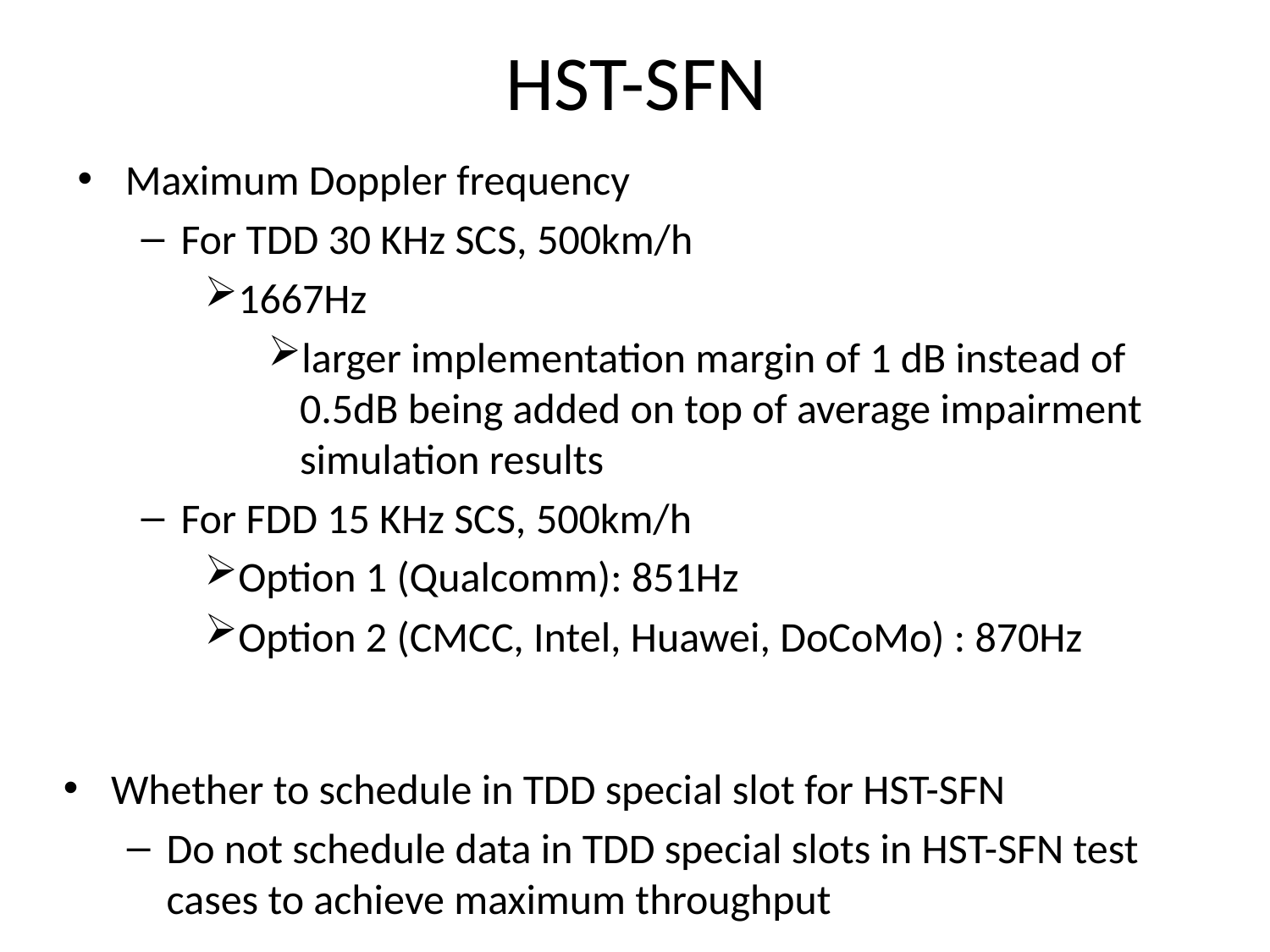

# HST-SFN
Maximum Doppler frequency
For TDD 30 KHz SCS, 500km/h
1667Hz
larger implementation margin of 1 dB instead of 0.5dB being added on top of average impairment simulation results
For FDD 15 KHz SCS, 500km/h
Option 1 (Qualcomm): 851Hz
Option 2 (CMCC, Intel, Huawei, DoCoMo) : 870Hz

Whether to schedule in TDD special slot for HST-SFN
Do not schedule data in TDD special slots in HST-SFN test cases to achieve maximum throughput